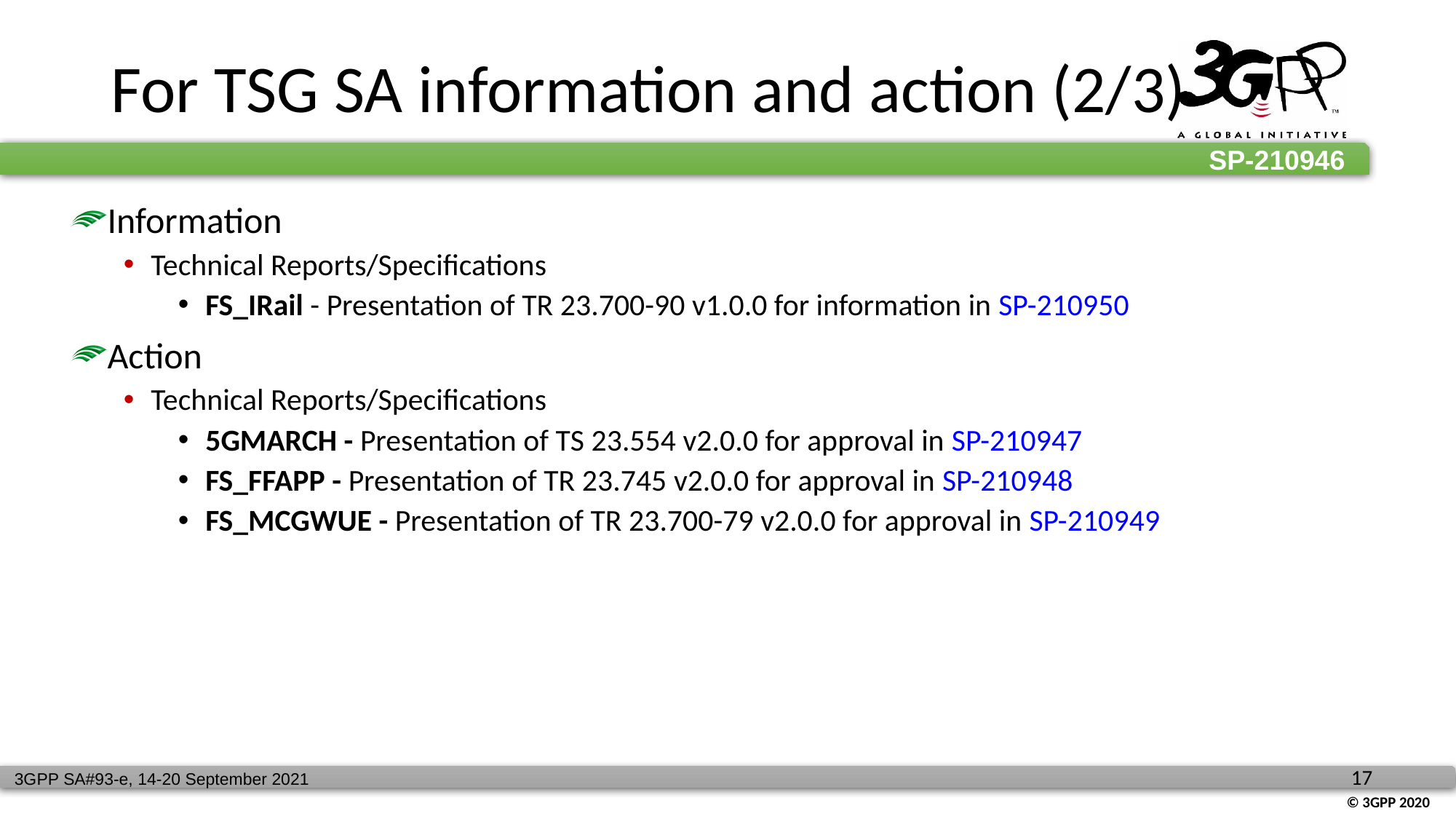

# For TSG SA information and action (2/3)
Information
Technical Reports/Specifications
FS_IRail - Presentation of TR 23.700-90 v1.0.0 for information in SP-210950
Action
Technical Reports/Specifications
5GMARCH - Presentation of TS 23.554 v2.0.0 for approval in SP-210947
FS_FFAPP - Presentation of TR 23.745 v2.0.0 for approval in SP-210948
FS_MCGWUE - Presentation of TR 23.700-79 v2.0.0 for approval in SP-210949